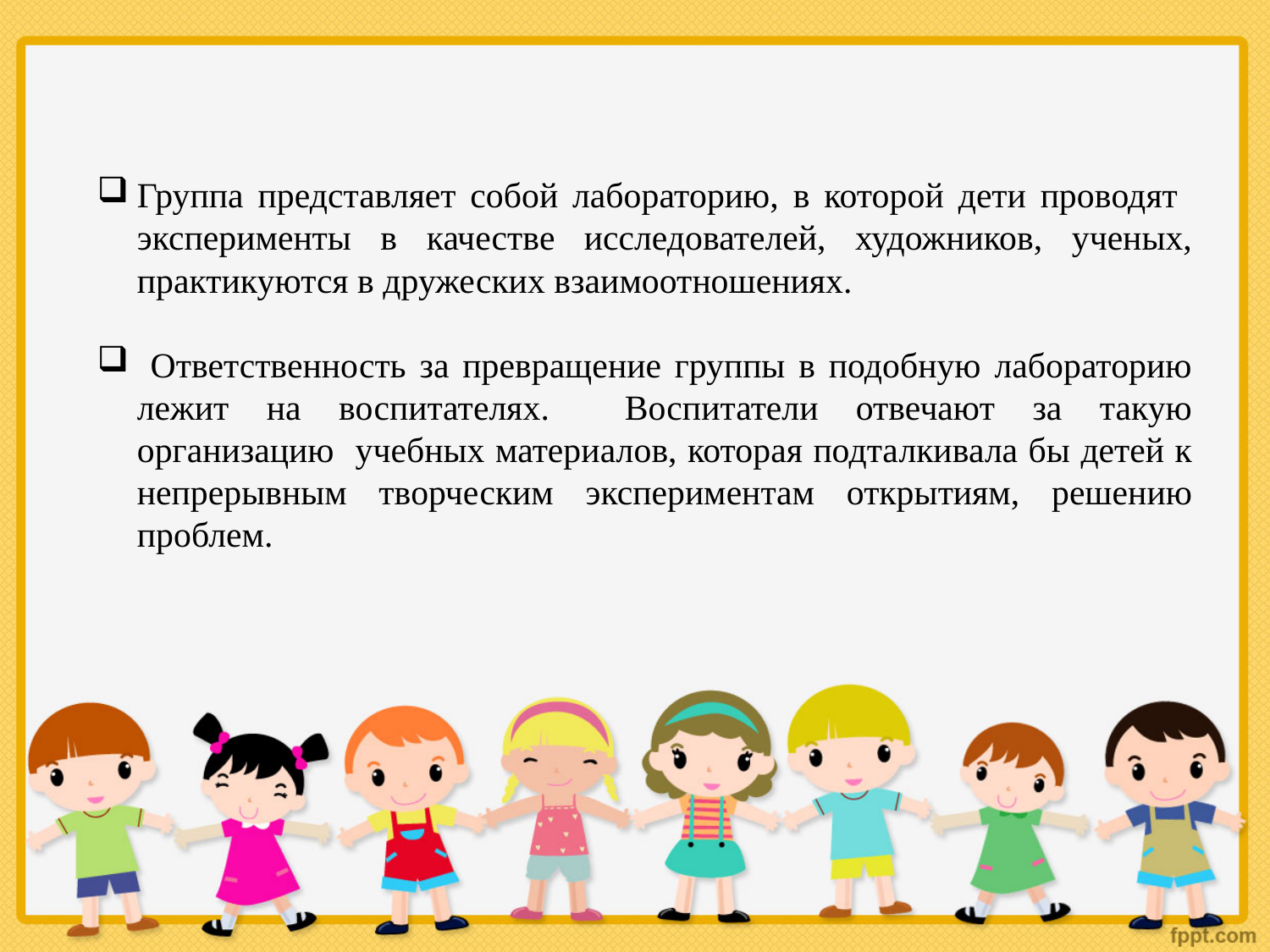

Группа представляет собой лабораторию, в которой дети проводят  эксперименты в качестве исследователей, художников, ученых, практикуются в дружеских взаимоотношениях.

 Ответственность за превращение группы в подобную лабораторию лежит на воспитателях.  Воспитатели отвечают за такую организацию  учебных материалов, которая подталкивала бы детей к непрерывным творческим экспериментам открытиям, решению проблем.